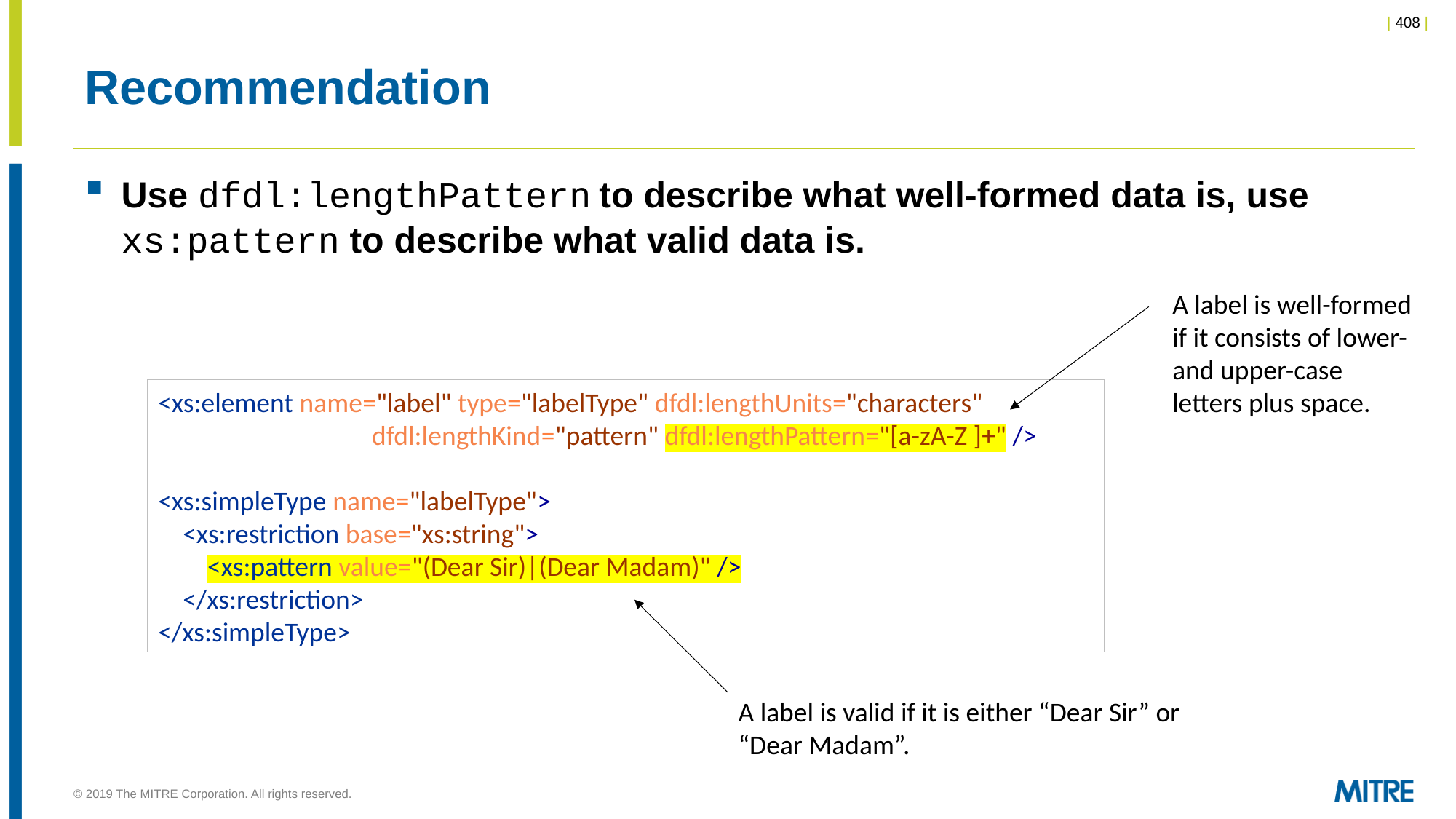

# Recommendation
Use dfdl:lengthPattern to describe what well-formed data is, use xs:pattern to describe what valid data is.

A label is well-formed if it consists of lower- and upper-case letters plus space.
<xs:element name="label" type="labelType" dfdl:lengthUnits="characters"
 	                 dfdl:lengthKind="pattern" dfdl:lengthPattern="[a-zA-Z ]+" />

<xs:simpleType name="labelType">
    <xs:restriction base="xs:string">
        <xs:pattern value="(Dear Sir)|(Dear Madam)" />
    </xs:restriction>
</xs:simpleType>
A label is valid if it is either “Dear Sir” or “Dear Madam”.
© 2019 The MITRE Corporation. All rights reserved.